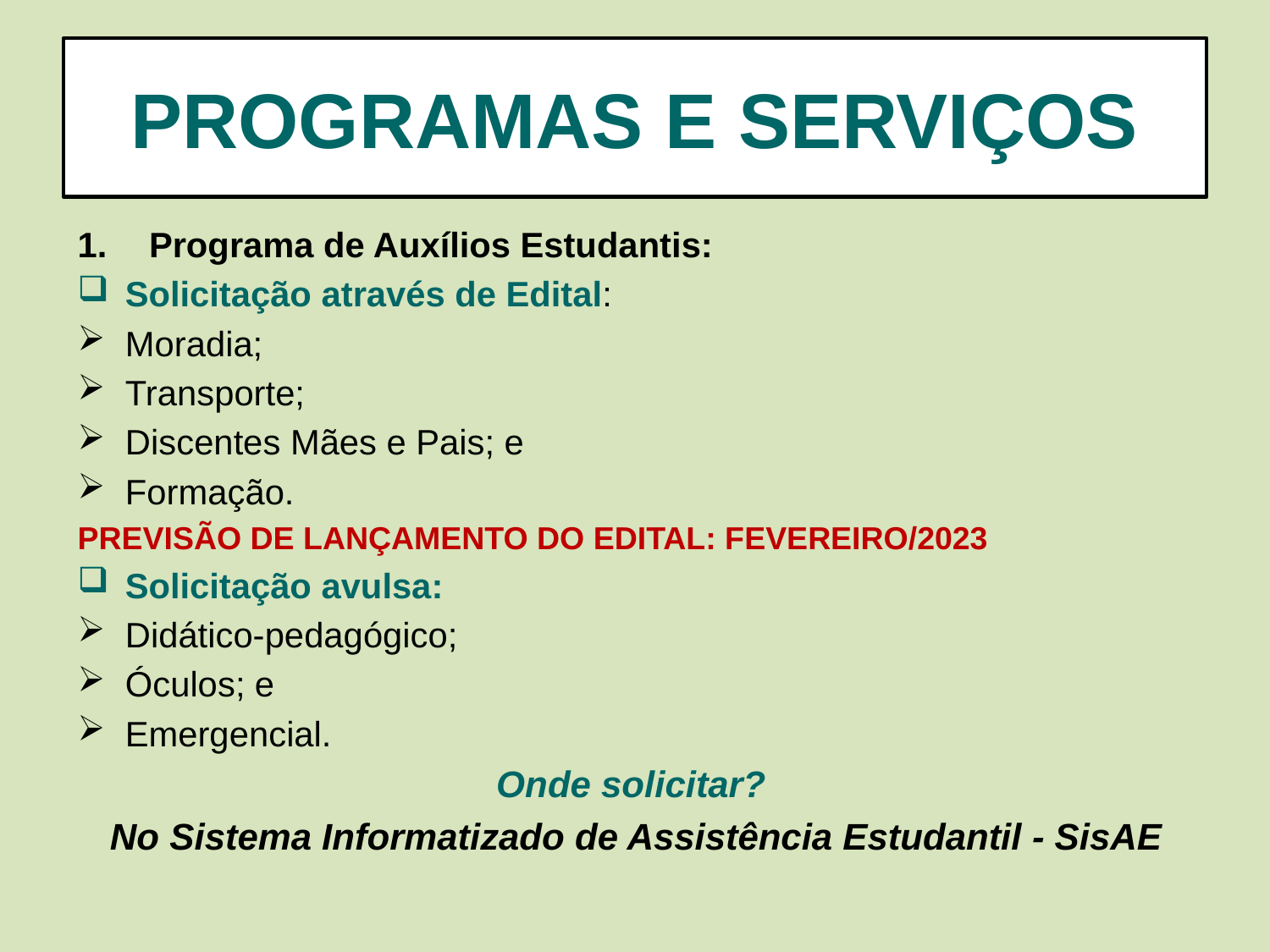

# PROGRAMAS E SERVIÇOS
Programa de Auxílios Estudantis:
Solicitação através de Edital:
Moradia;
Transporte;
Discentes Mães e Pais; e
Formação.
PREVISÃO DE LANÇAMENTO DO EDITAL: FEVEREIRO/2023
Solicitação avulsa:
Didático-pedagógico;
Óculos; e
Emergencial.
Onde solicitar?
No Sistema Informatizado de Assistência Estudantil - SisAE